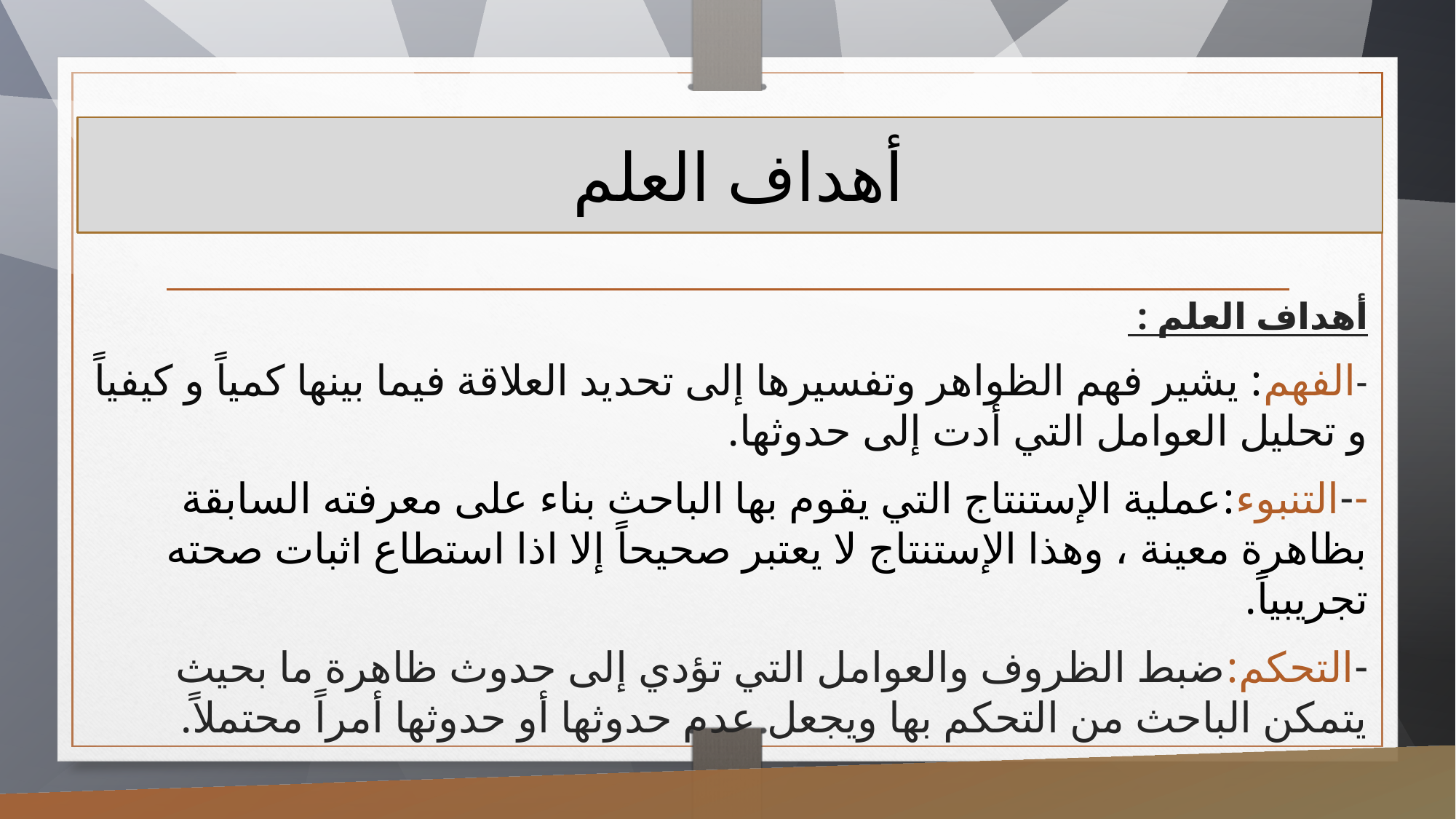

# أهداف العلم
أهداف العلم :
-الفهم: يشير فهم الظواهر وتفسيرها إلى تحديد العلاقة فيما بينها كمياً و كيفياً و تحليل العوامل التي أدت إلى حدوثها.
--التنبوء:عملية الإستنتاج التي يقوم بها الباحث بناء على معرفته السابقة بظاهرة معينة ، وهذا الإستنتاج لا يعتبر صحيحاً إلا اذا استطاع اثبات صحته تجريبياً.
-التحكم:ضبط الظروف والعوامل التي تؤدي إلى حدوث ظاهرة ما بحيث يتمكن الباحث من التحكم بها ويجعل عدم حدوثها أو حدوثها أمراً محتملاً.